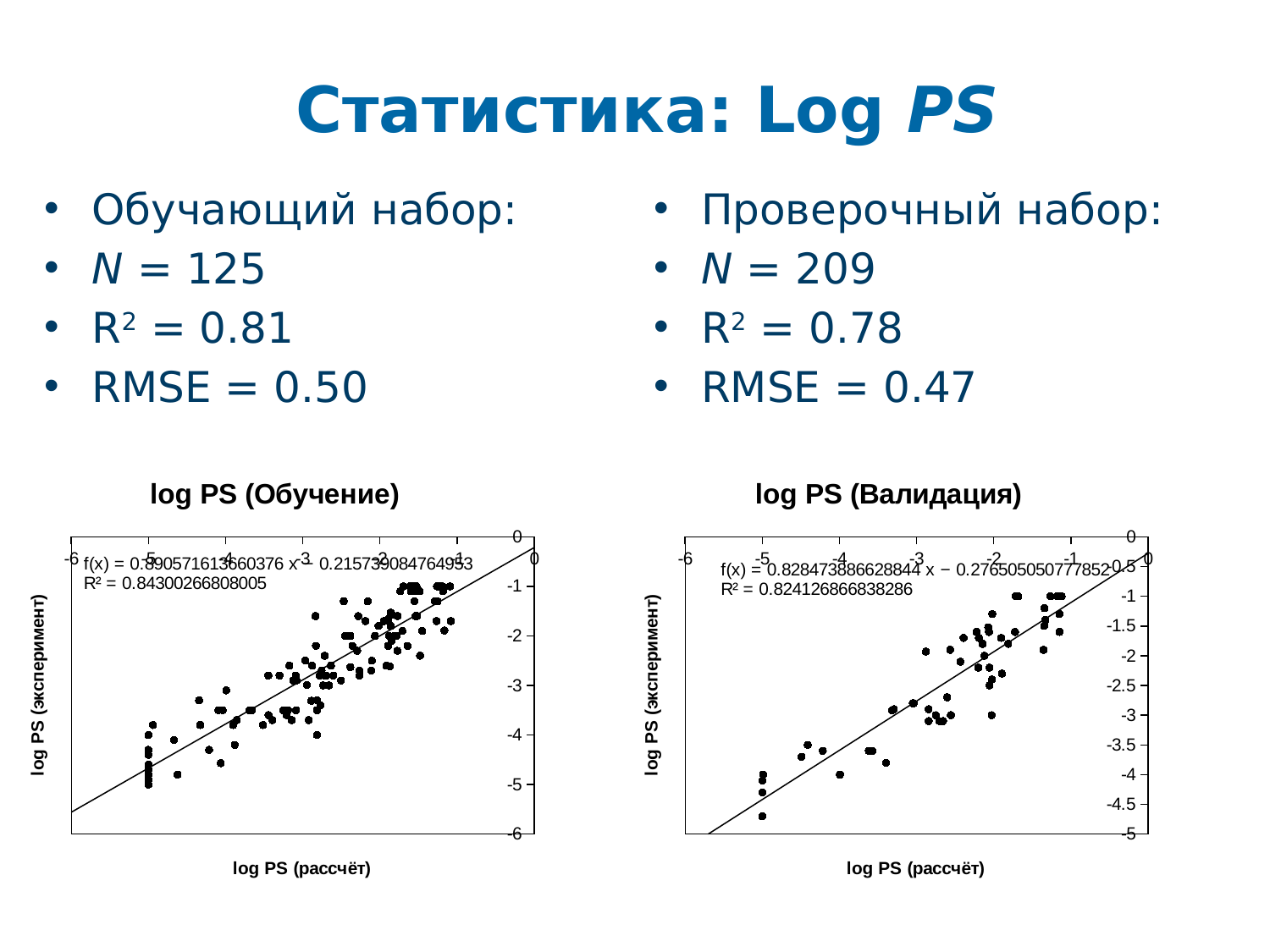

# Статистика: Log PS
Обучающий набор:
N = 125
R2 = 0.81
RMSE = 0.50
Проверочный набор:
N = 209
R2 = 0.78
RMSE = 0.47

### Chart: log PS (Обучение)

| Category | LogPS pred. |
|---|---|

### Chart: log PS (Валидация)

| Category |  |
|---|---|